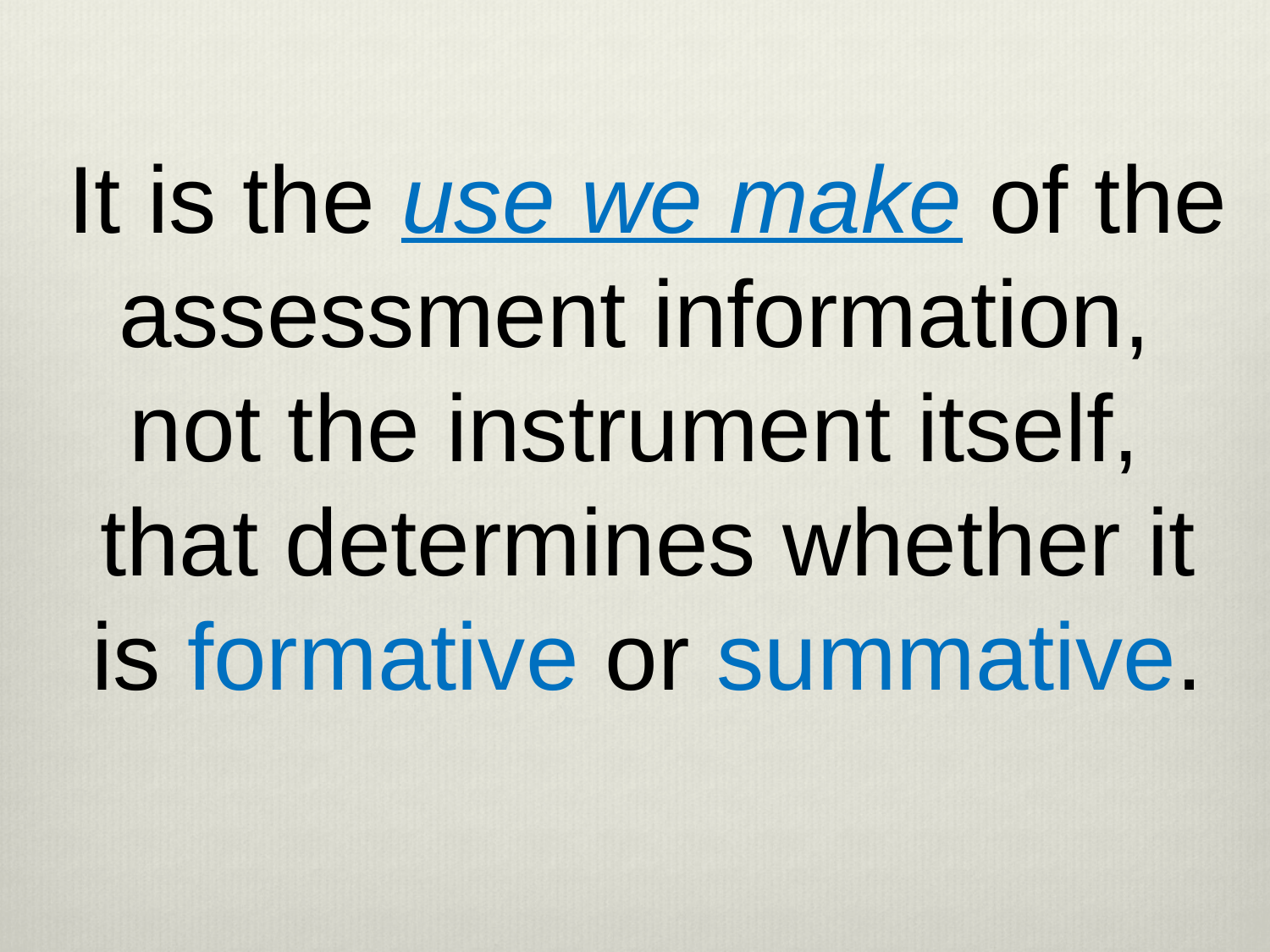

It is the use we make of the assessment information,
not the instrument itself,
that determines whether it is formative or summative.